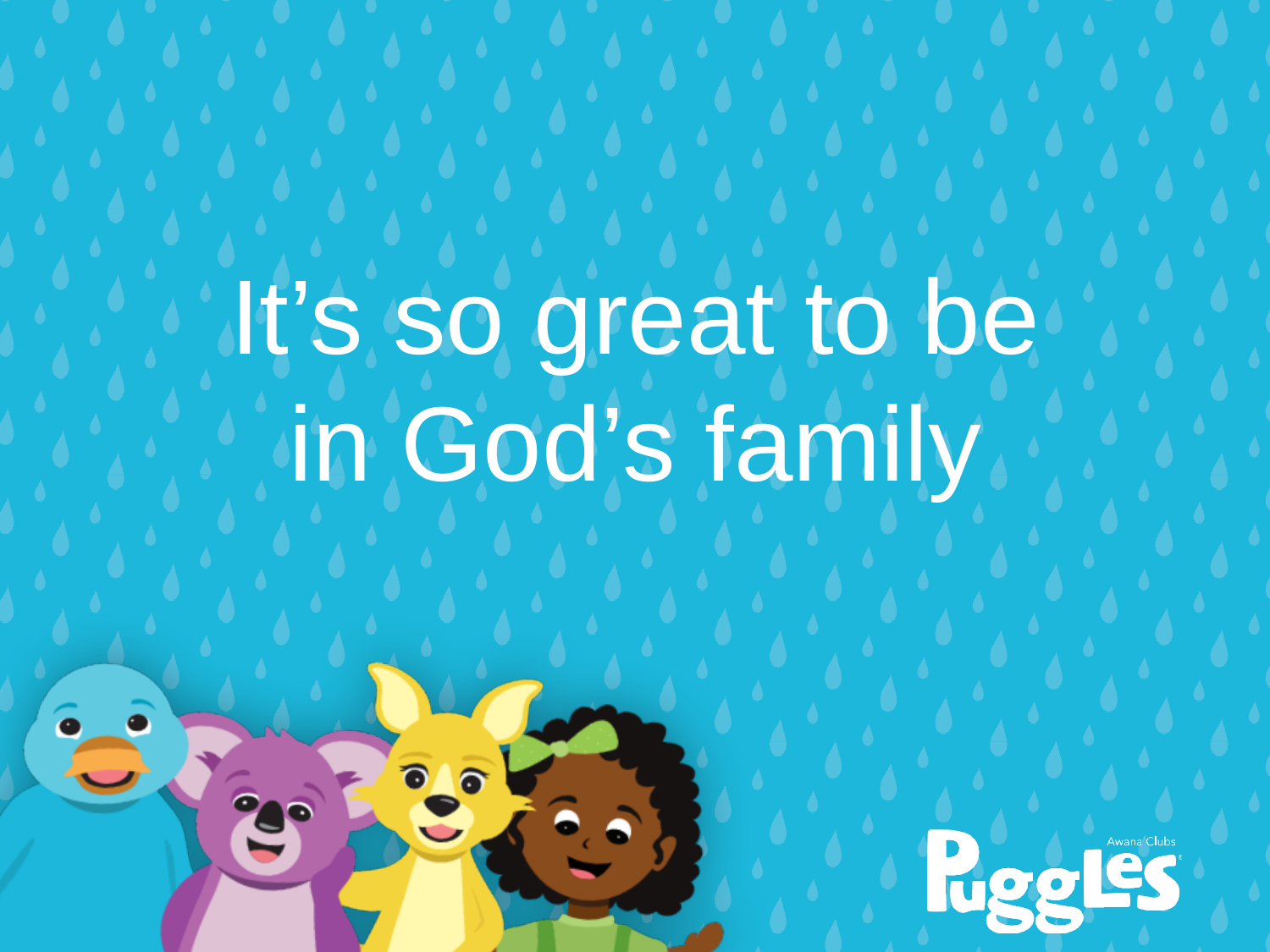

# It’s so great to be in God’s family